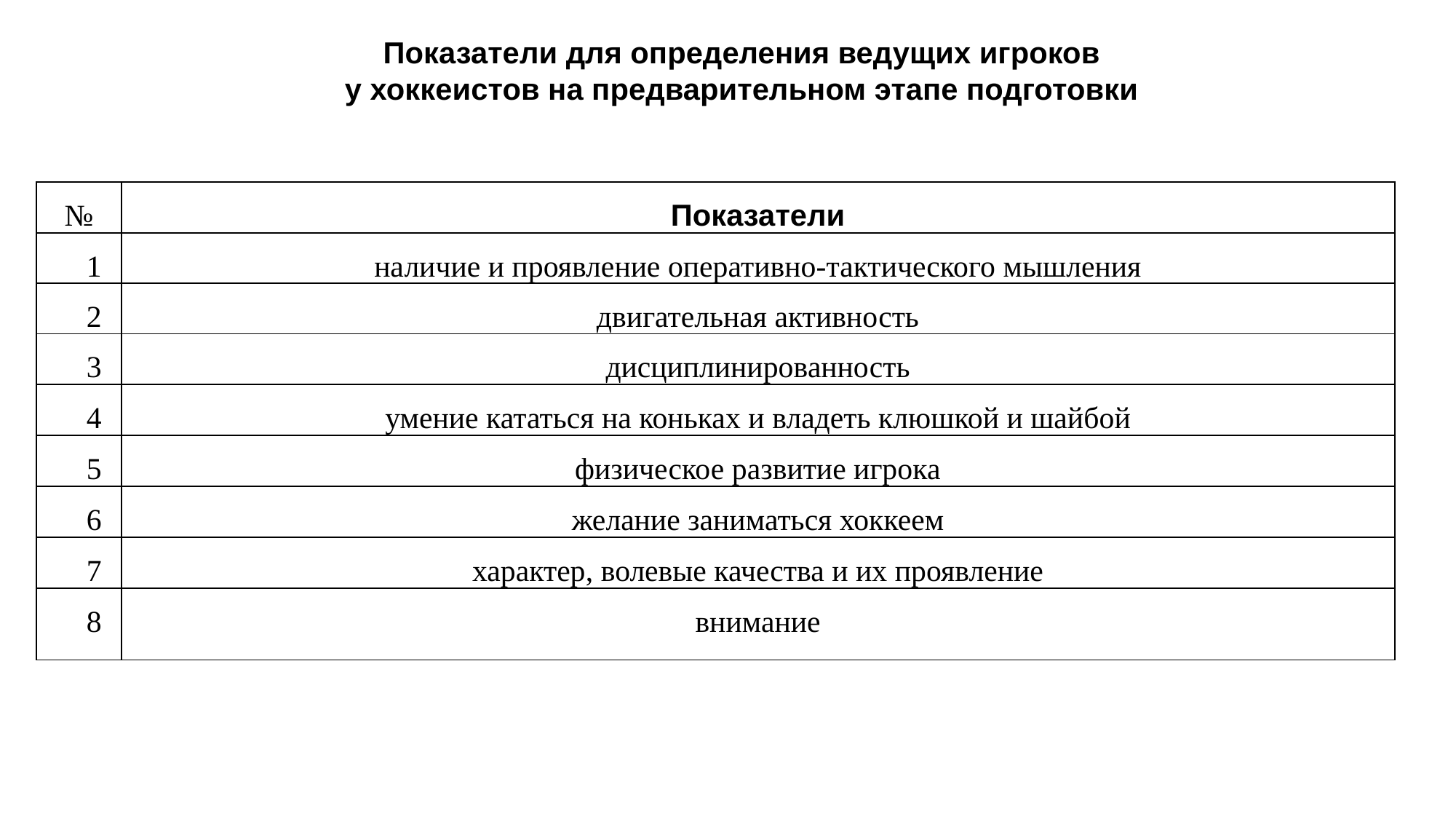

Показатели для определения ведущих игроков
у хоккеистов на предварительном этапе подготовки
| № | Показатели |
| --- | --- |
| 1 | наличие и проявление оперативно-тактического мышления |
| 2 | двигательная активность |
| 3 | дисциплинированность |
| 4 | умение кататься на коньках и владеть клюшкой и шайбой |
| 5 | физическое развитие игрока |
| 6 | желание заниматься хоккеем |
| 7 | характер, волевые качества и их проявление |
| 8 | внимание |